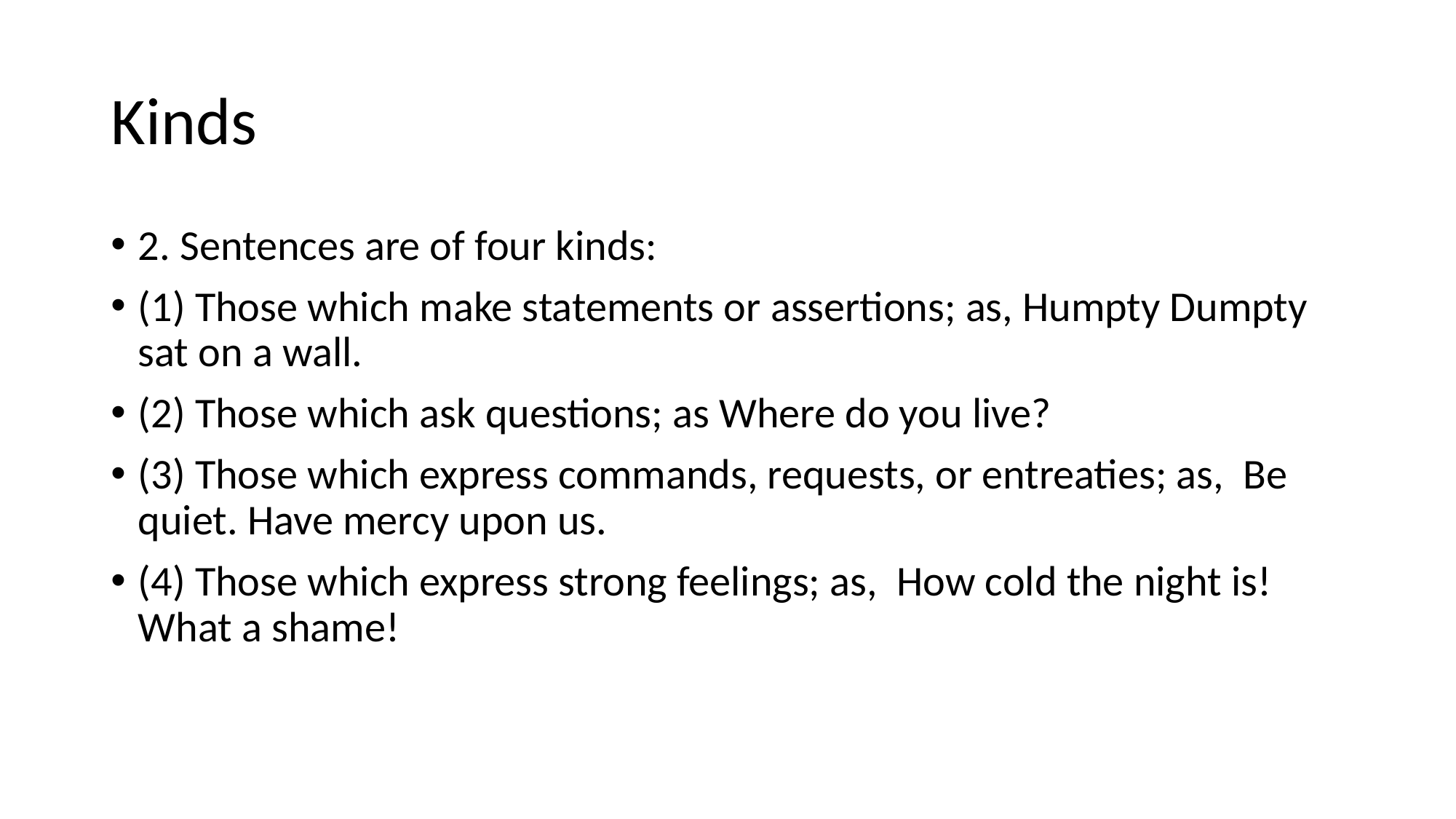

# Kinds
2. Sentences are of four kinds:
(1) Those which make statements or assertions; as, Humpty Dumpty sat on a wall.
(2) Those which ask questions; as Where do you live?
(3) Those which express commands, requests, or entreaties; as,  Be quiet. Have mercy upon us.
(4) Those which express strong feelings; as,  How cold the night is! What a shame!